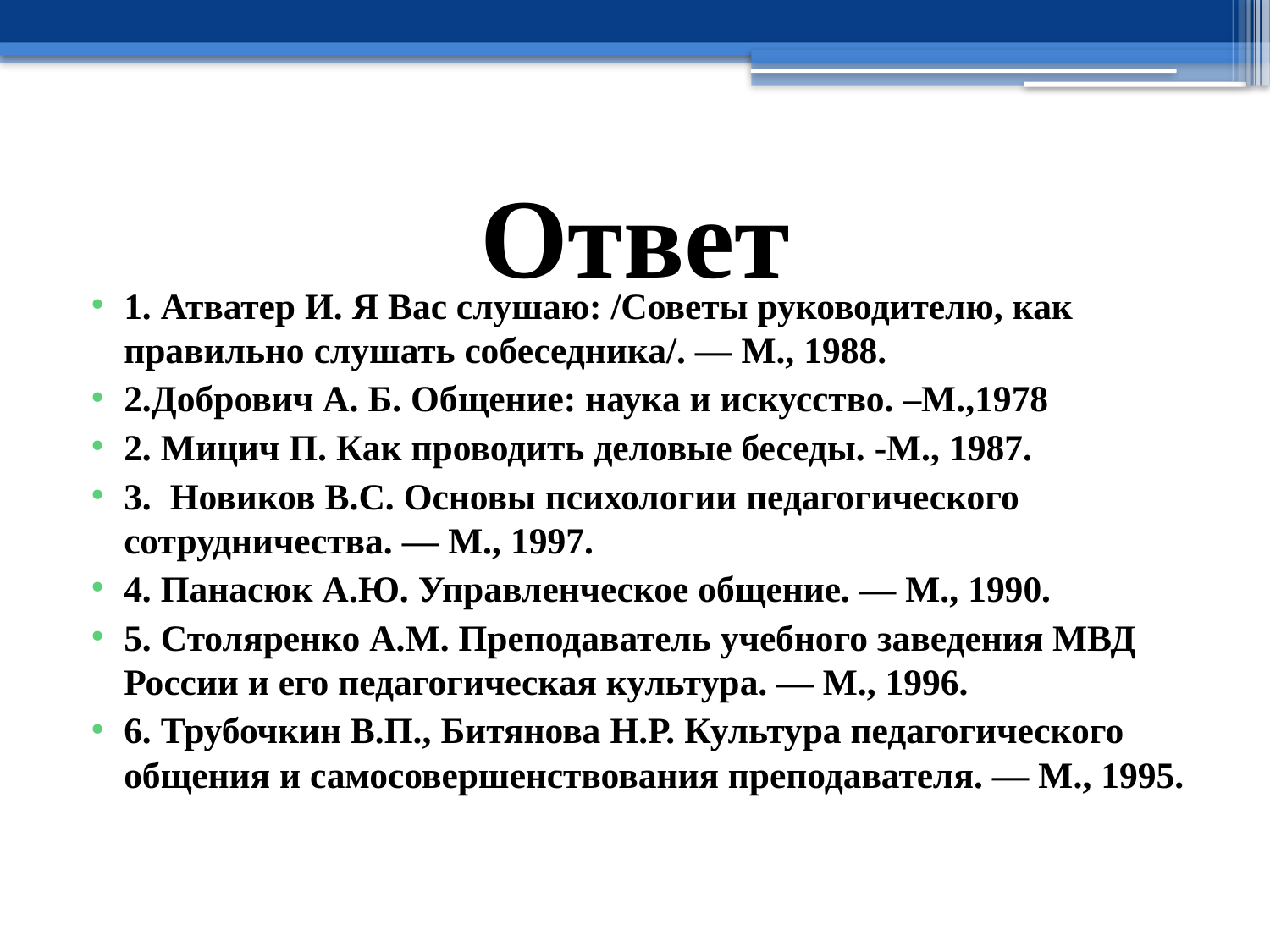

# Ответ
1. Атватер И. Я Вас слушаю: /Советы руководителю, как правильно слушать собеседника/. — М., 1988.
2.Добрович А. Б. Общение: наука и искусство. –М.,1978
2. Мицич П. Как проводить деловые беседы. -М., 1987.
3.  Новиков B.C. Основы психологии педагогического сотрудничества. — М., 1997.
4. Панасюк А.Ю. Управленческое общение. — М., 1990.
5. Столяренко A.M. Преподаватель учебного заведения МВД России и его педагогическая культура. — М., 1996.
6. Трубочкин В.П., Битянова Н.Р. Культура педагогического общения и самосовершенствования преподавателя. — М., 1995.